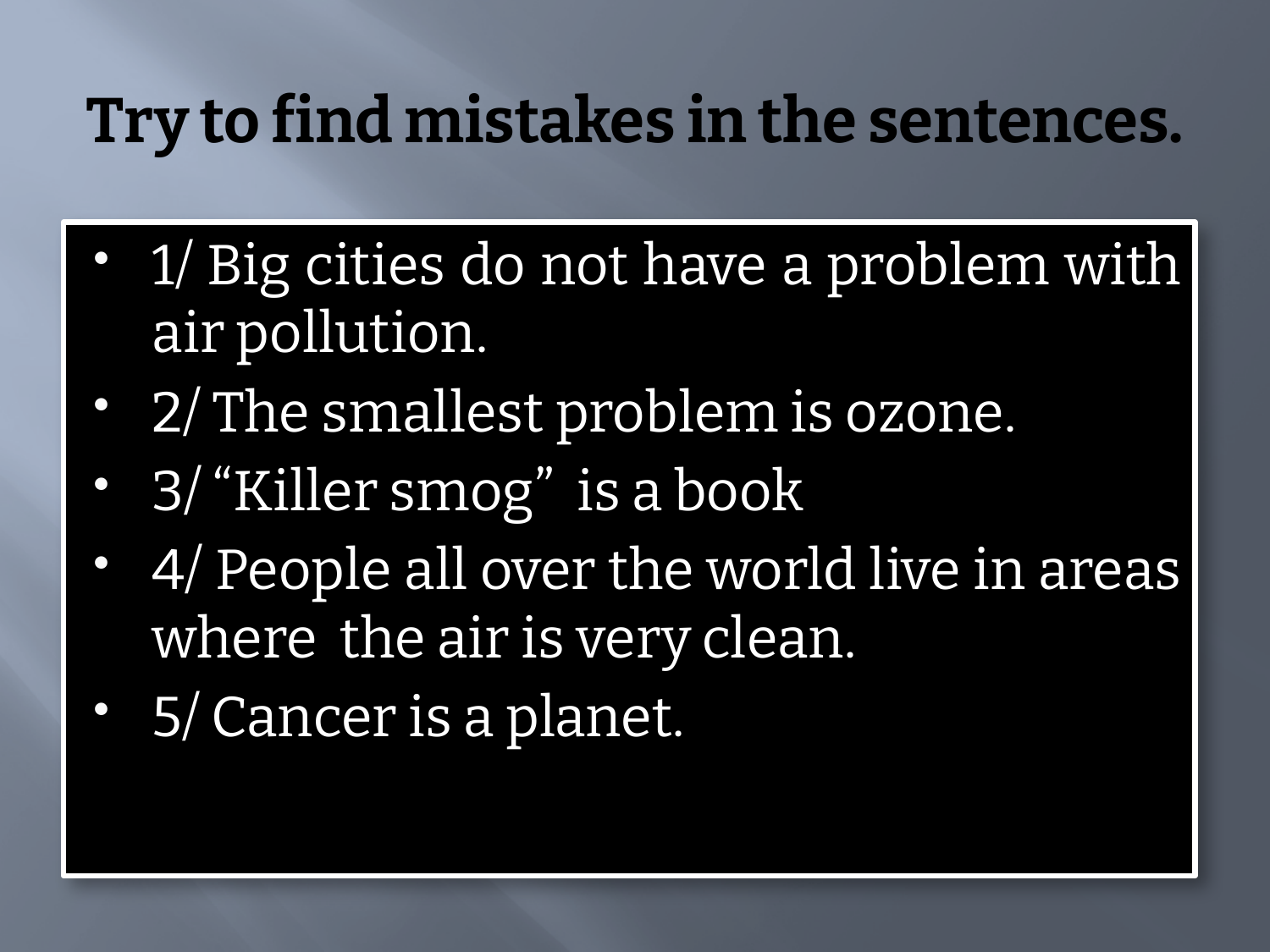

# Try to find mistakes in the sentences.
1/ Big cities do not have a problem with air pollution.
2/ The smallest problem is ozone.
3/ “Killer smog”  is a book
4/ People all over the world live in areas where  the air is very clean.
5/ Cancer is a planet.